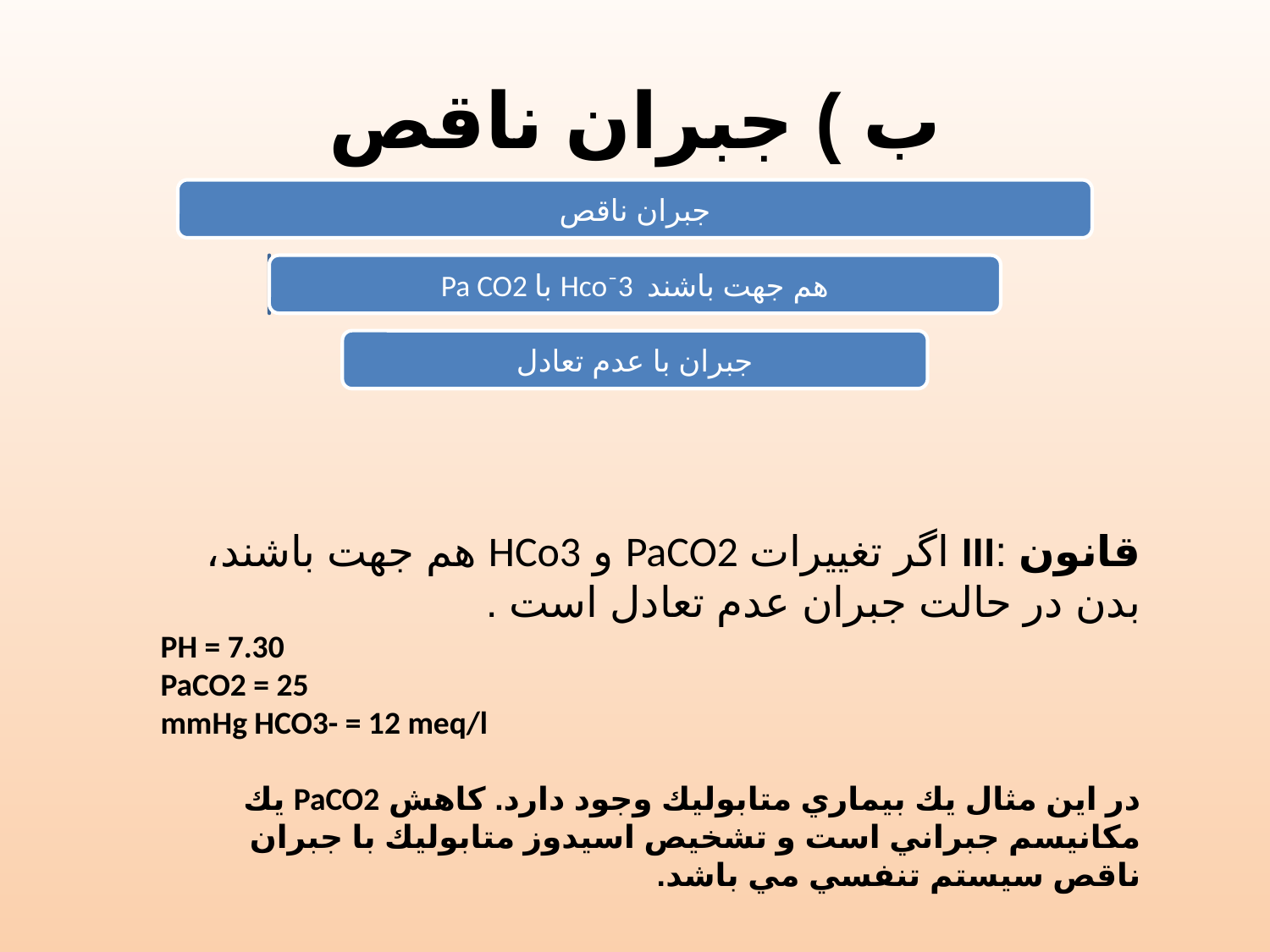

# ب ) جبران ناقص
جبران ناقص
جبران با عدم تعادل
قانون :III اگر تغییرات PaCO2 و HCo3 هم جهت باشند، بدن در حالت جبران عدم تعادل است .
PH = 7.30
PaCO2 = 25
 mmHg HCO3- = 12 meq/l
در اين مثال يك بيماري متابوليك وجود دارد. كاهش PaCO2 يك مكانيسم جبراني است و تشخيص اسيدوز متابوليك با جبران ناقص سيستم تنفسي مي باشد.